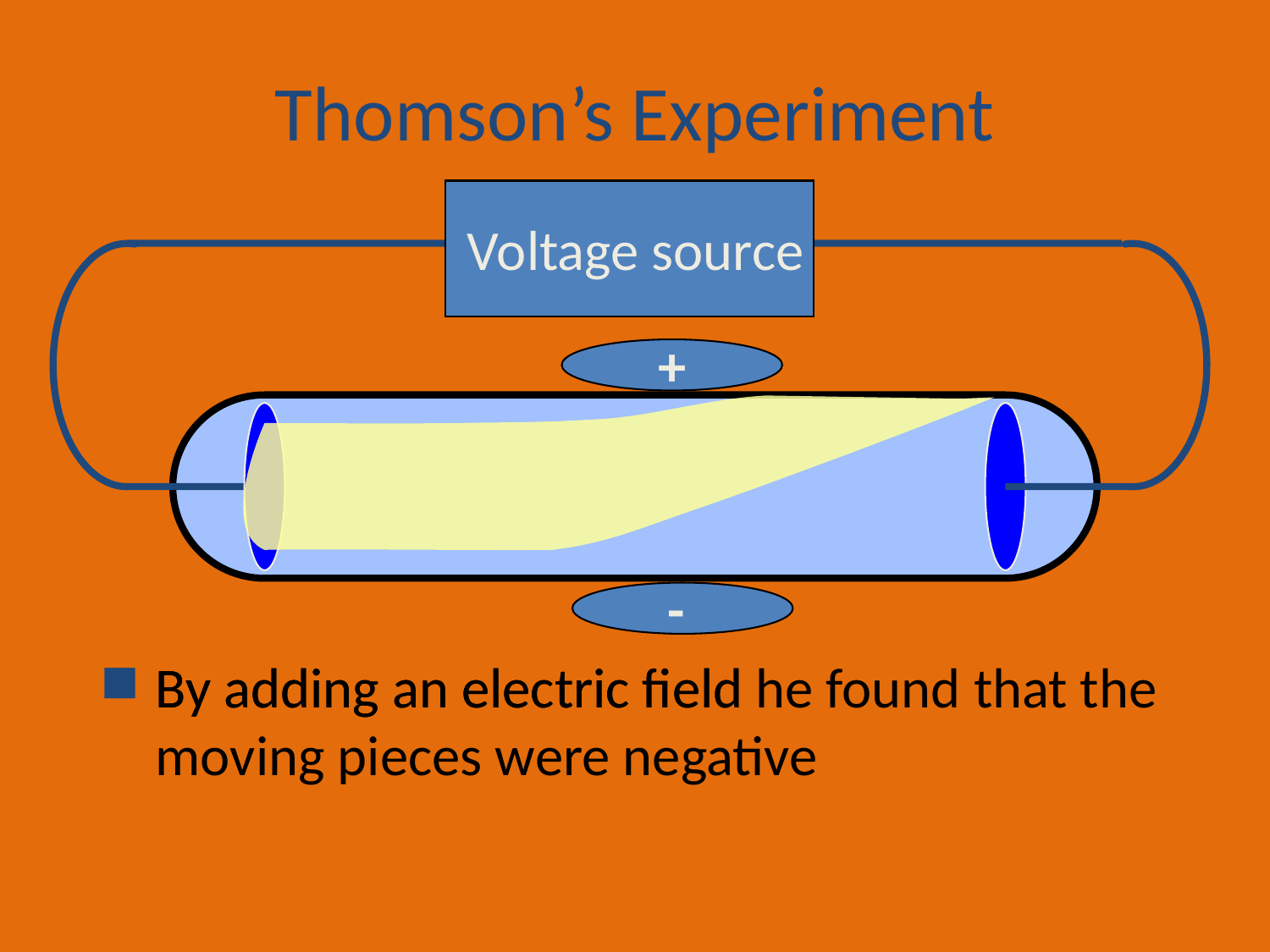

Thomson’s Experiment

Voltage source

+

-

By adding an electric field he found that the moving pieces were negative
By adding an electric field